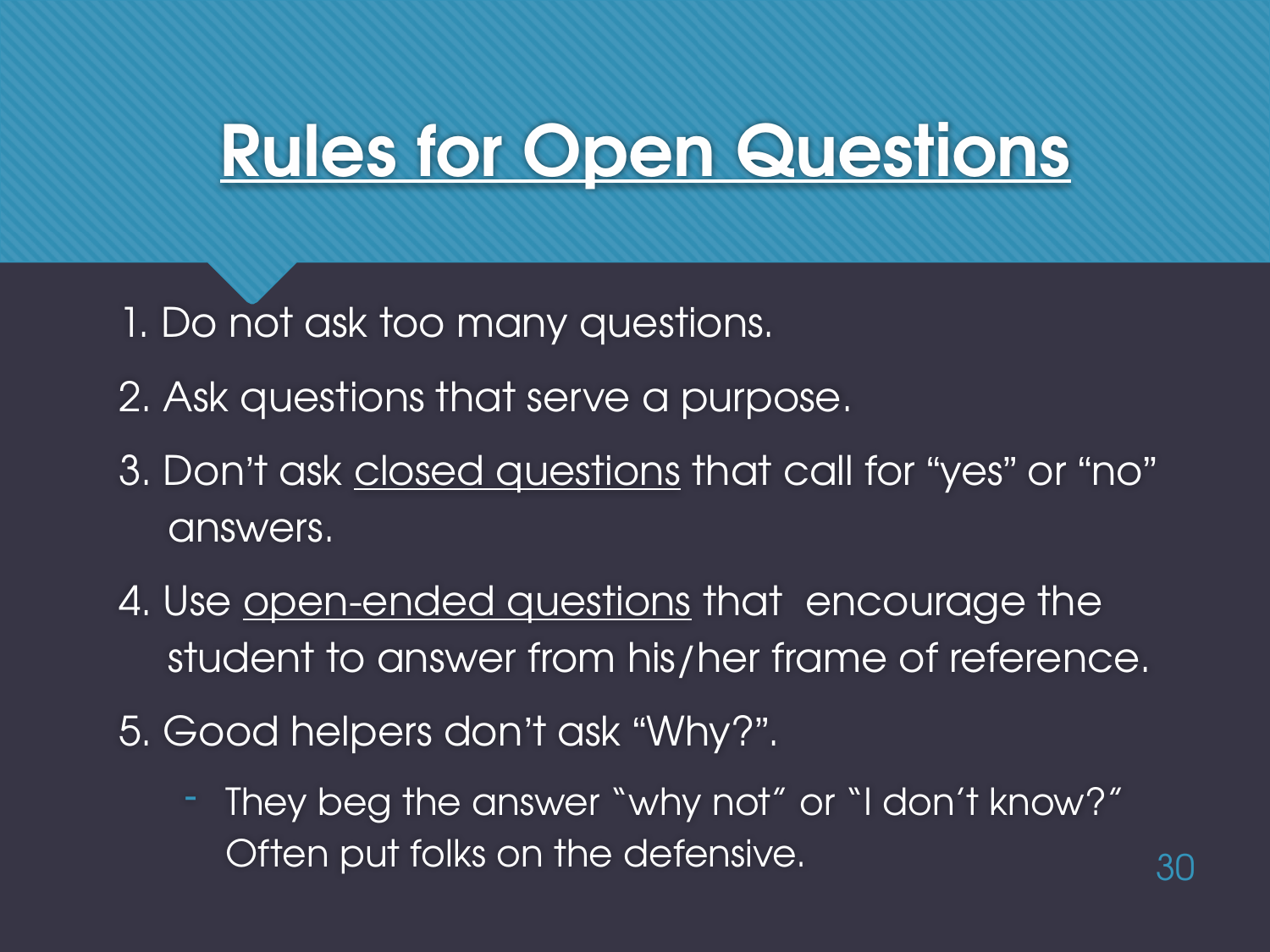

# Rules for Open Questions
1. Do not ask too many questions.
2. Ask questions that serve a purpose.
3. Don’t ask closed questions that call for “yes” or “no” answers.
4. Use open-ended questions that  encourage the student to answer from his/her frame of reference.
5. Good helpers don’t ask “Why?”.
They beg the answer “why not” or “I don’t know?” Often put folks on the defensive.
30